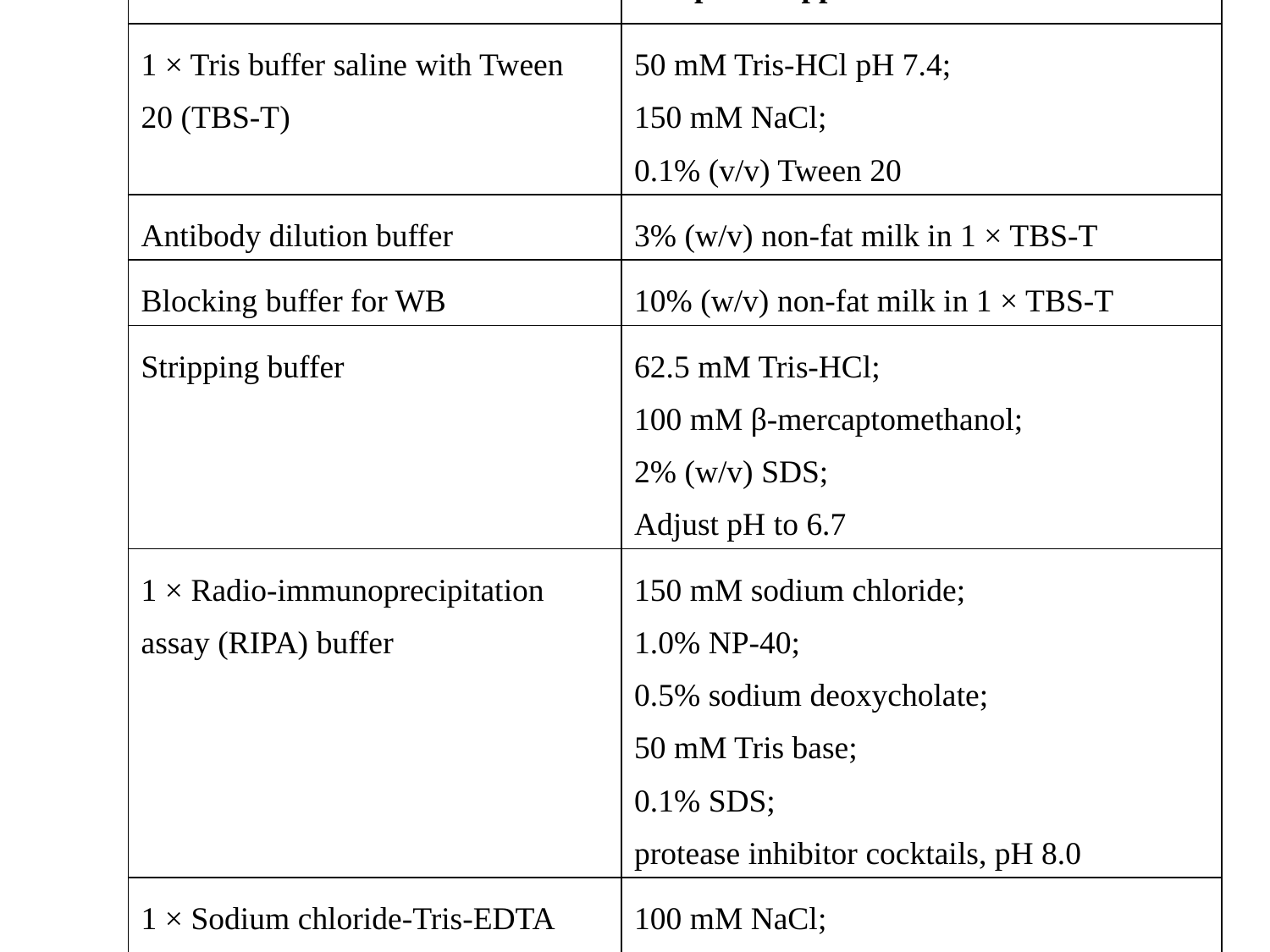

| Solution | Recipe or supplier |
| --- | --- |
| 1 × Tris buffer saline with Tween 20 (TBS-T) | 50 mM Tris-HCl pH 7.4; 150 mM NaCl; 0.1% (v/v) Tween 20 |
| Antibody dilution buffer | 3% (w/v) non-fat milk in 1 × TBS-T |
| Blocking buffer for WB | 10% (w/v) non-fat milk in 1 × TBS-T |
| Stripping buffer | 62.5 mM Tris-HCl; 100 mM β-mercaptomethanol; 2% (w/v) SDS; Adjust pH to 6.7 |
| 1 × Radio-immunoprecipitation assay (RIPA) buffer | 150 mM sodium chloride; 1.0% NP-40; 0.5% sodium deoxycholate; 50 mM Tris base; 0.1% SDS; protease inhibitor cocktails, pH 8.0 |
| 1 × Sodium chloride-Tris-EDTA Solution | 100 mM NaCl; 10 mM Tris; 1mM EDTA; Adjust pH to 8.0 |
| Coomassie blue staining solution | 0.1 % Coomassie Brilliant blue R-250; 27 % methanol ; 9.1 % acetic acid |
| Coomassie blue destaining solution | 27 % methanol; 9 % acetic acid |
| Bicinchoninic acid (BCA) protein quantification assay kit | Pierce Biotechnology Inc. (IL, USA) |
| Enhanced chemiluminescence (ECL) plus Western blot detection kit | GE healthcare (Buckingamshine, UK) |